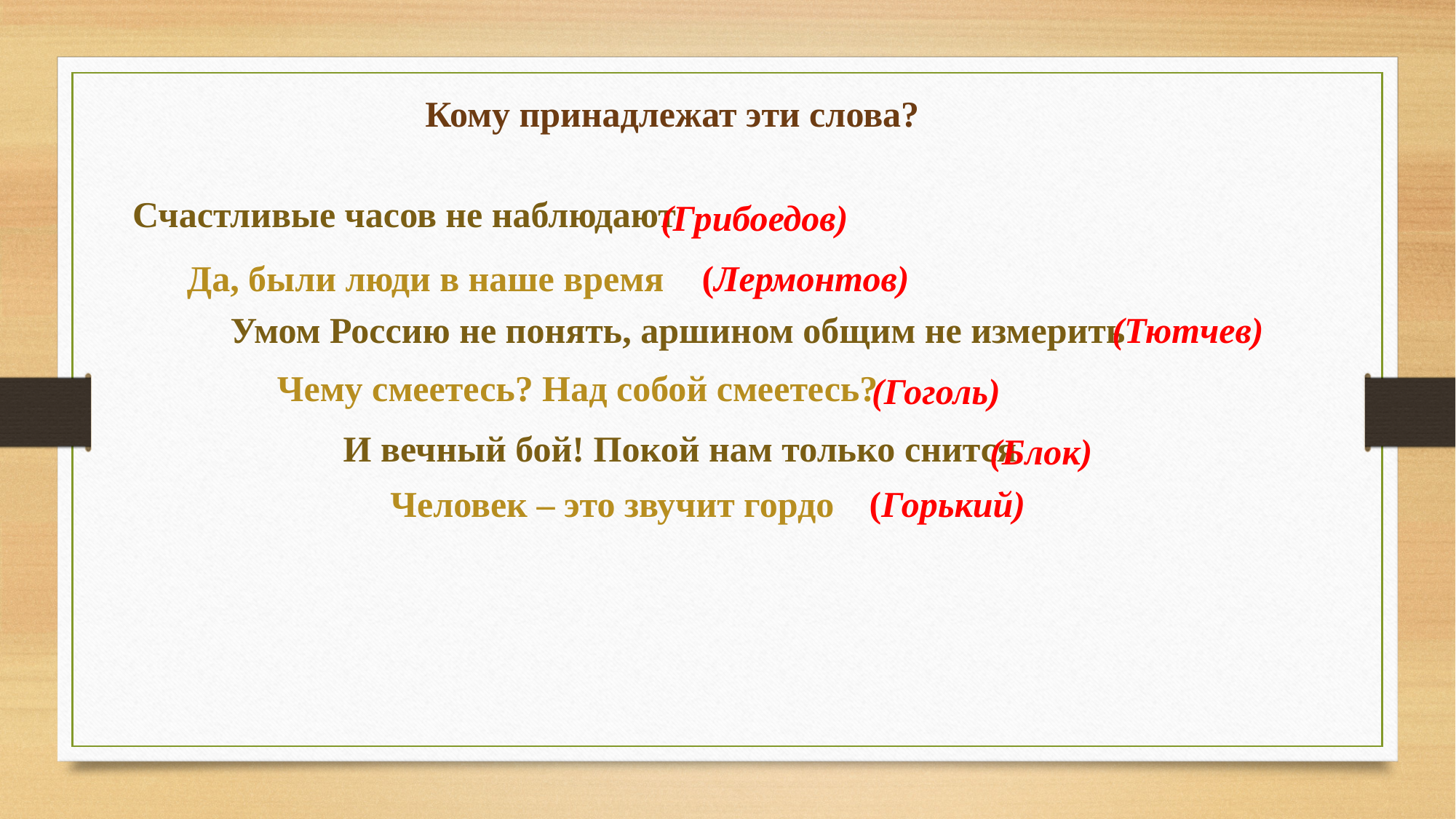

Кому принадлежат эти слова?
(Грибоедов)
Счастливые часов не наблюдают
(Лермонтов)
Да, были люди в наше время
(Тютчев)
Умом Россию не понять, аршином общим не измерить
(Гоголь)
Чему смеетесь? Над собой смеетесь?
(Блок)
И вечный бой! Покой нам только снится
Человек – это звучит гордо
(Горький)